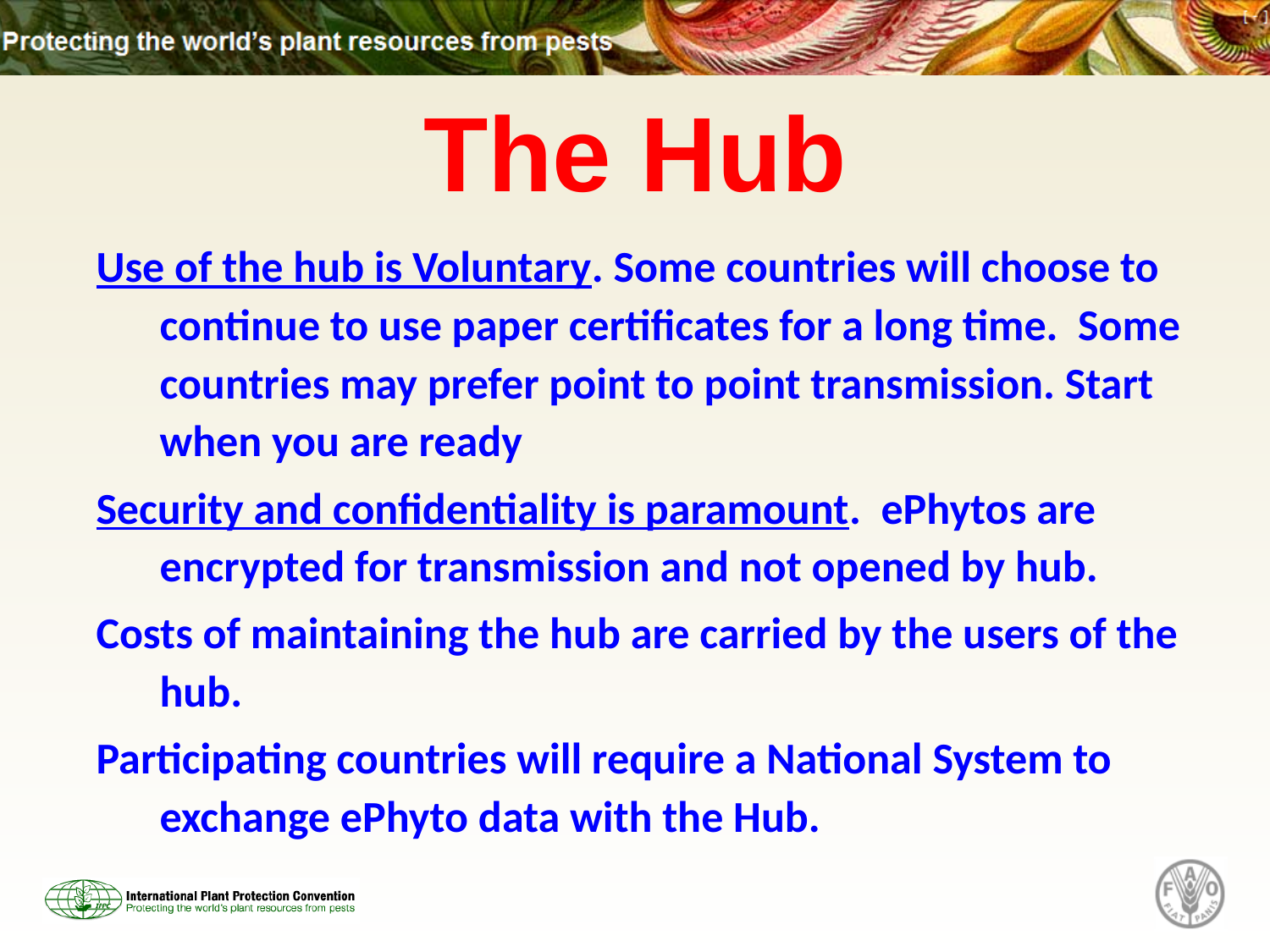

The Hub
Use of the hub is Voluntary. Some countries will choose to continue to use paper certificates for a long time.  Some countries may prefer point to point transmission. Start when you are ready
Security and confidentiality is paramount.  ePhytos are encrypted for transmission and not opened by hub.
Costs of maintaining the hub are carried by the users of the hub.
Participating countries will require a National System to exchange ePhyto data with the Hub.